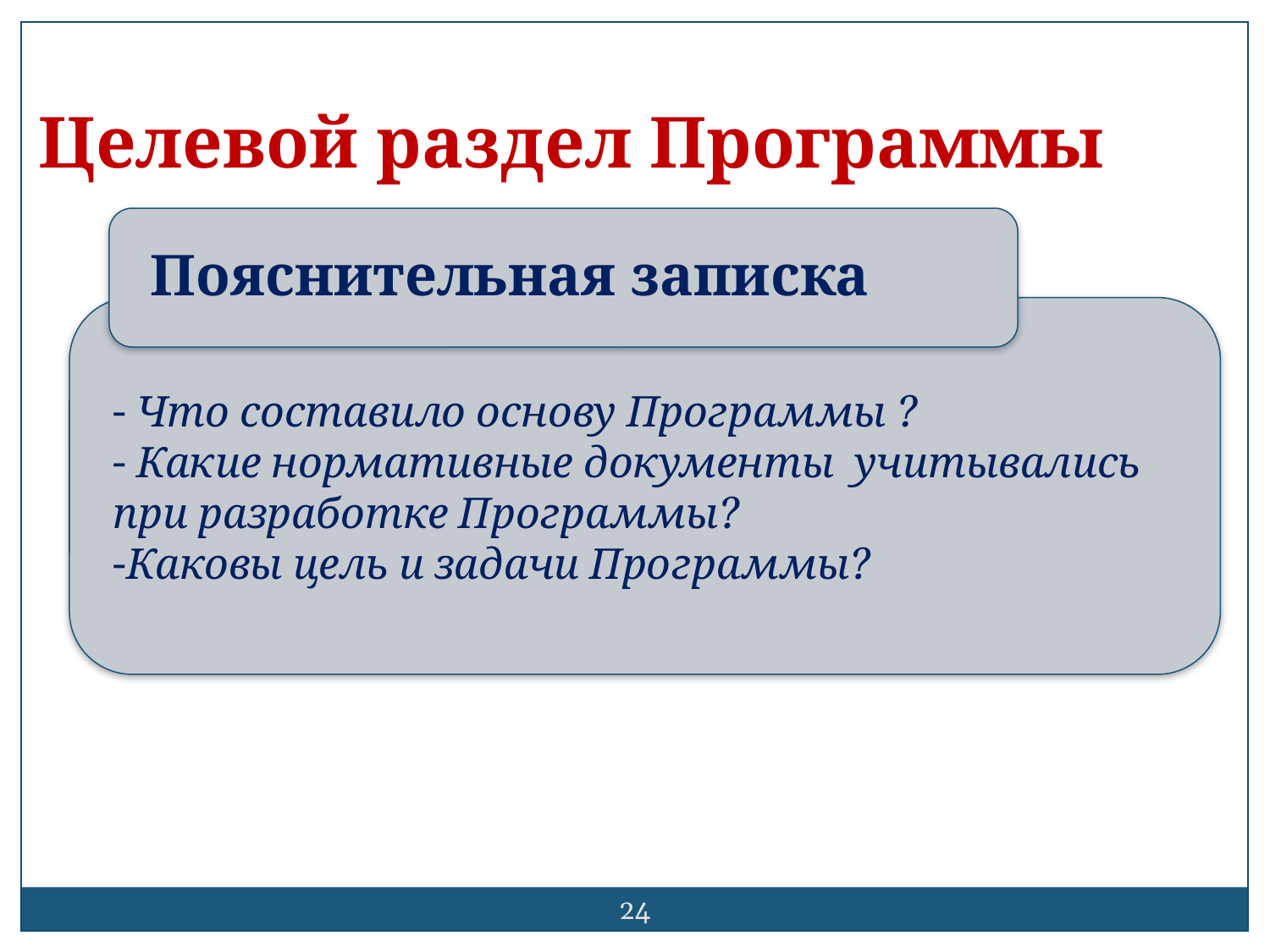

Целевой раздел Программы

Пояснительная записка

 Что составило основу Программы ?
 Какие нормативные документы  учитывались при разработке Программы?
Каковы цель и задачи Программы?

24